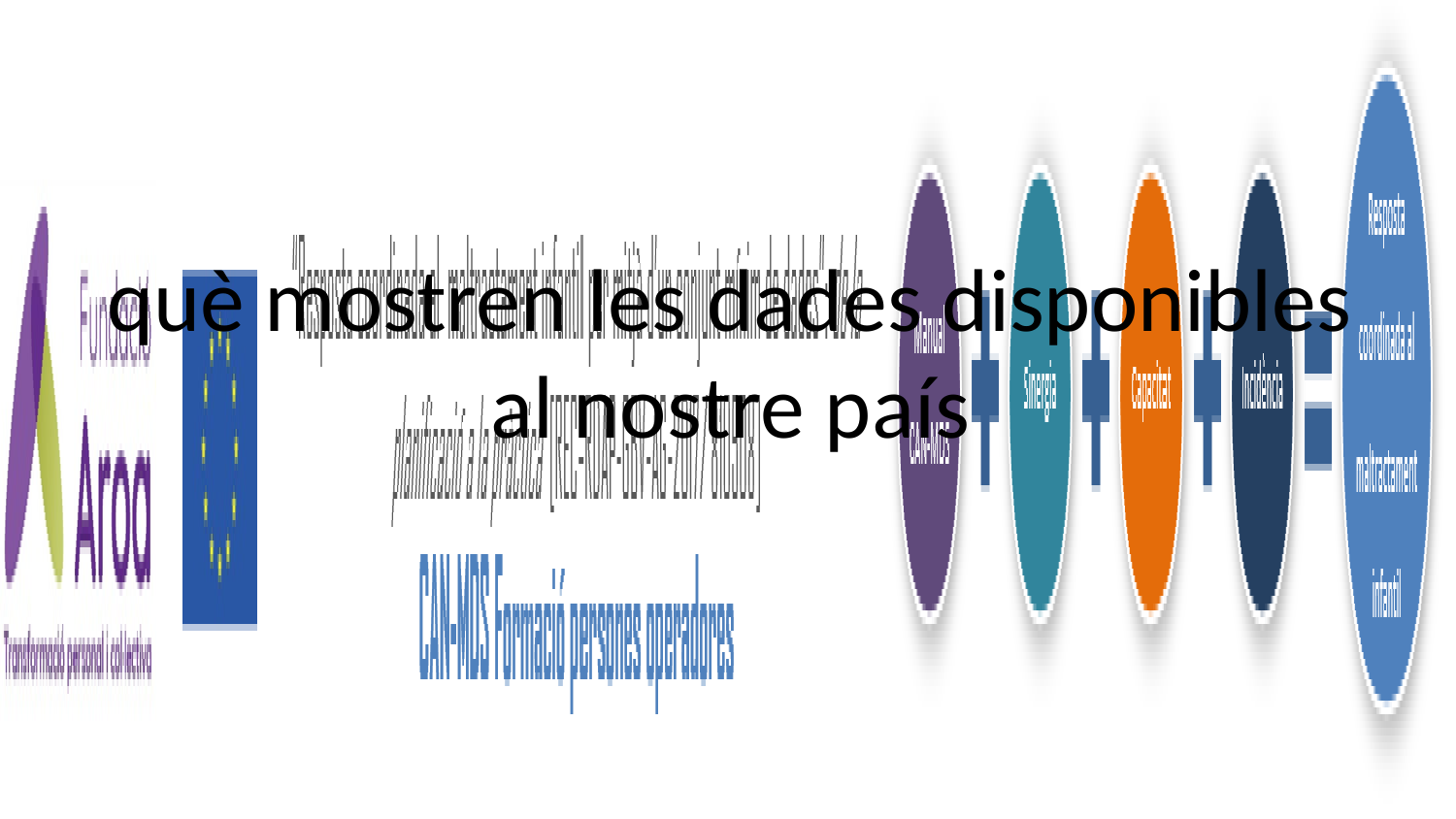

què mostren les dades disponibles al nostre país